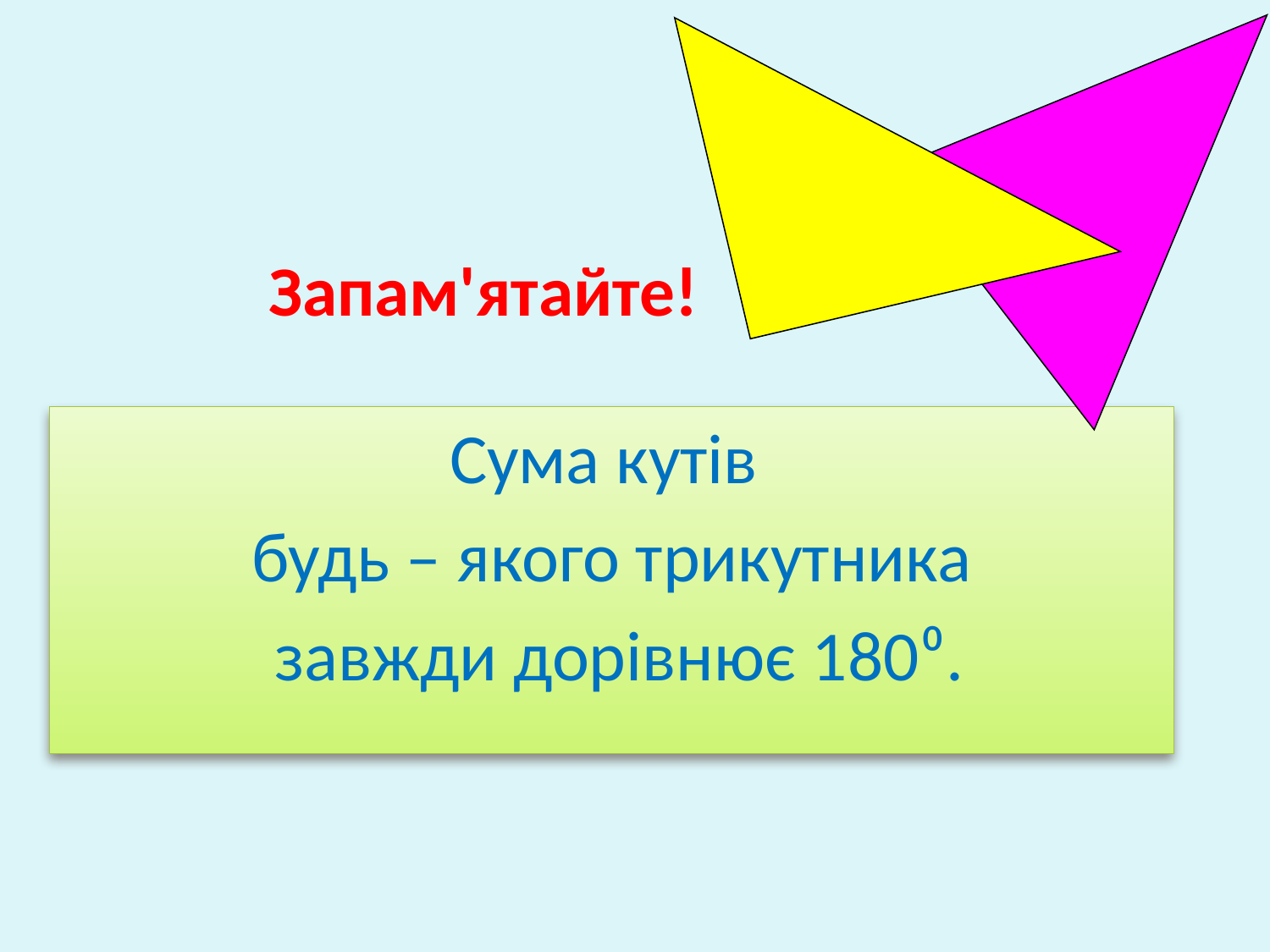

# Запам'ятайте!
Сума кутів
будь – якого трикутника
 завжди дорівнює 180⁰.